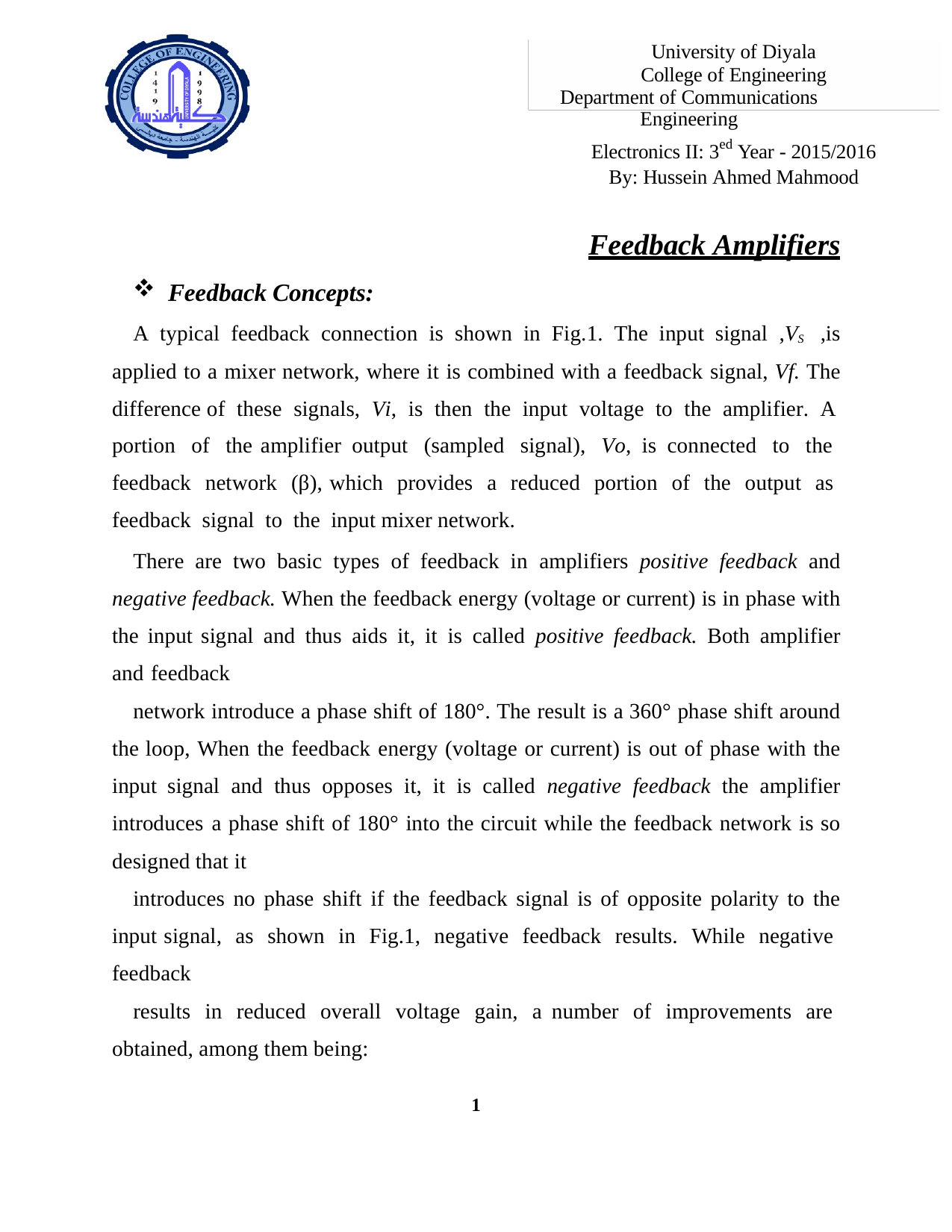

University of Diyala College of Engineering
Department of Communications Engineering
Electronics II: 3ed Year - 2015/2016 By: Hussein Ahmed Mahmood

Feedback Amplifiers

Feedback Concepts:
A typical feedback connection is shown in Fig.1. The input signal ,VS  ,is applied to a mixer network, where it is combined with a feedback signal, Vf. The difference of  these  signals,  Vi,  is  then  the  input  voltage  to  the  amplifier.  A  portion  of  the amplifier output  (sampled  signal),  Vo, is connected  to  the  feedback  network  (β), which  provides  a  reduced  portion  of  the  output  as  feedback  signal  to  the  input mixer network.
There are two basic types of feedback in amplifiers positive feedback and negative feedback. When the feedback energy (voltage or current) is in phase with the input signal and thus aids it, it is called positive feedback. Both amplifier and feedback
network introduce a phase shift of 180°. The result is a 360° phase shift around the loop, When the feedback energy (voltage or current) is out of phase with the input signal and thus opposes it, it is called negative feedback the amplifier introduces a phase shift of 180° into the circuit while the feedback network is so designed that it
introduces no phase shift if the feedback signal is of opposite polarity to the input signal,  as  shown  in  Fig.1,  negative  feedback  results.  While  negative  feedback
results  in  reduced  overall  voltage  gain,  a number  of  improvements  are  obtained, among them being:
1